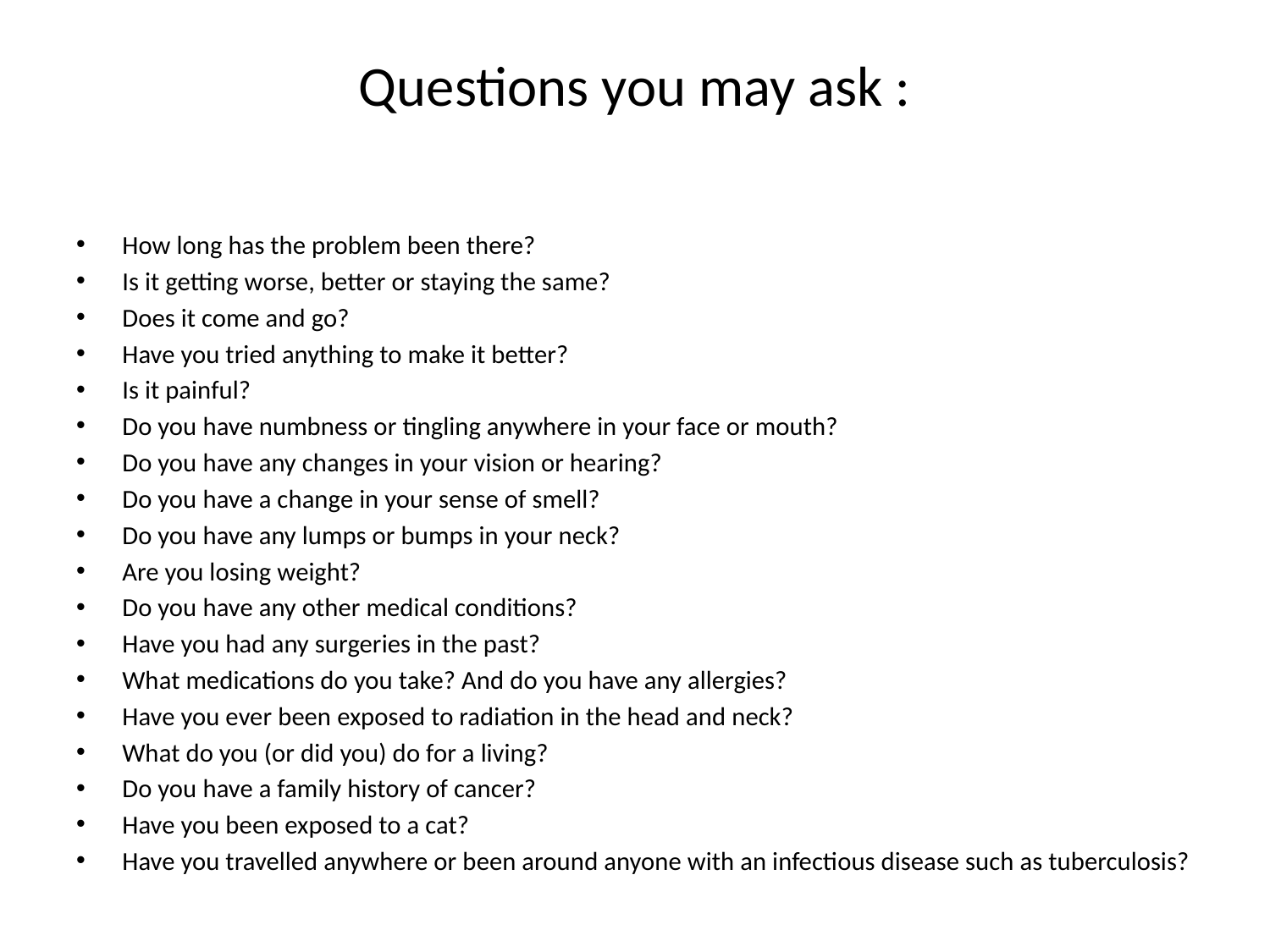

# Questions you may ask :
How long has the problem been there?
Is it getting worse, better or staying the same?
Does it come and go?
Have you tried anything to make it better?
Is it painful?
Do you have numbness or tingling anywhere in your face or mouth?
Do you have any changes in your vision or hearing?
Do you have a change in your sense of smell?
Do you have any lumps or bumps in your neck?
Are you losing weight?
Do you have any other medical conditions?
Have you had any surgeries in the past?
What medications do you take? And do you have any allergies?
Have you ever been exposed to radiation in the head and neck?
What do you (or did you) do for a living?
Do you have a family history of cancer?
Have you been exposed to a cat?
Have you travelled anywhere or been around anyone with an infectious disease such as tuberculosis?